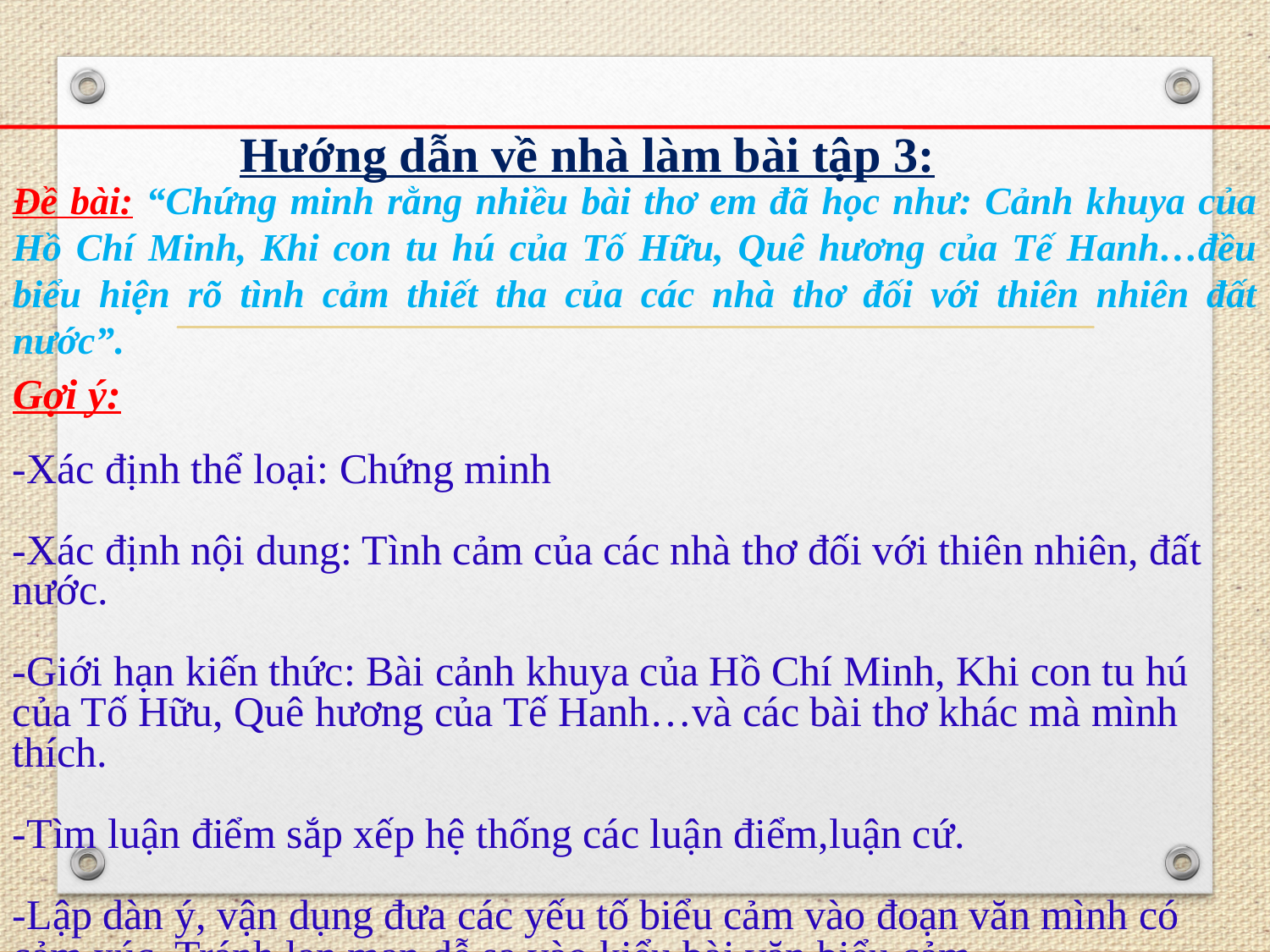

Hướng dẫn về nhà làm bài tập 3:
Đề bài: “Chứng minh rằng nhiều bài thơ em đã học như: Cảnh khuya của Hồ Chí Minh, Khi con tu hú của Tố Hữu, Quê hương của Tế Hanh…đều biểu hiện rõ tình cảm thiết tha của các nhà thơ đối với thiên nhiên đất nước”.
Gợi ý:

-Xác định thể loại: Chứng minh

-Xác định nội dung: Tình cảm của các nhà thơ đối với thiên nhiên, đất nước.

-Giới hạn kiến thức: Bài cảnh khuya của Hồ Chí Minh, Khi con tu hú của Tố Hữu, Quê hương của Tế Hanh…và các bài thơ khác mà mình thích.

-Tìm luận điểm sắp xếp hệ thống các luận điểm,luận cứ.

-Lập dàn ý, vận dụng đưa các yếu tố biểu cảm vào đoạn văn mình có cảm xúc. Tránh lan man dễ sa vào kiểu bài văn biểu cảm.